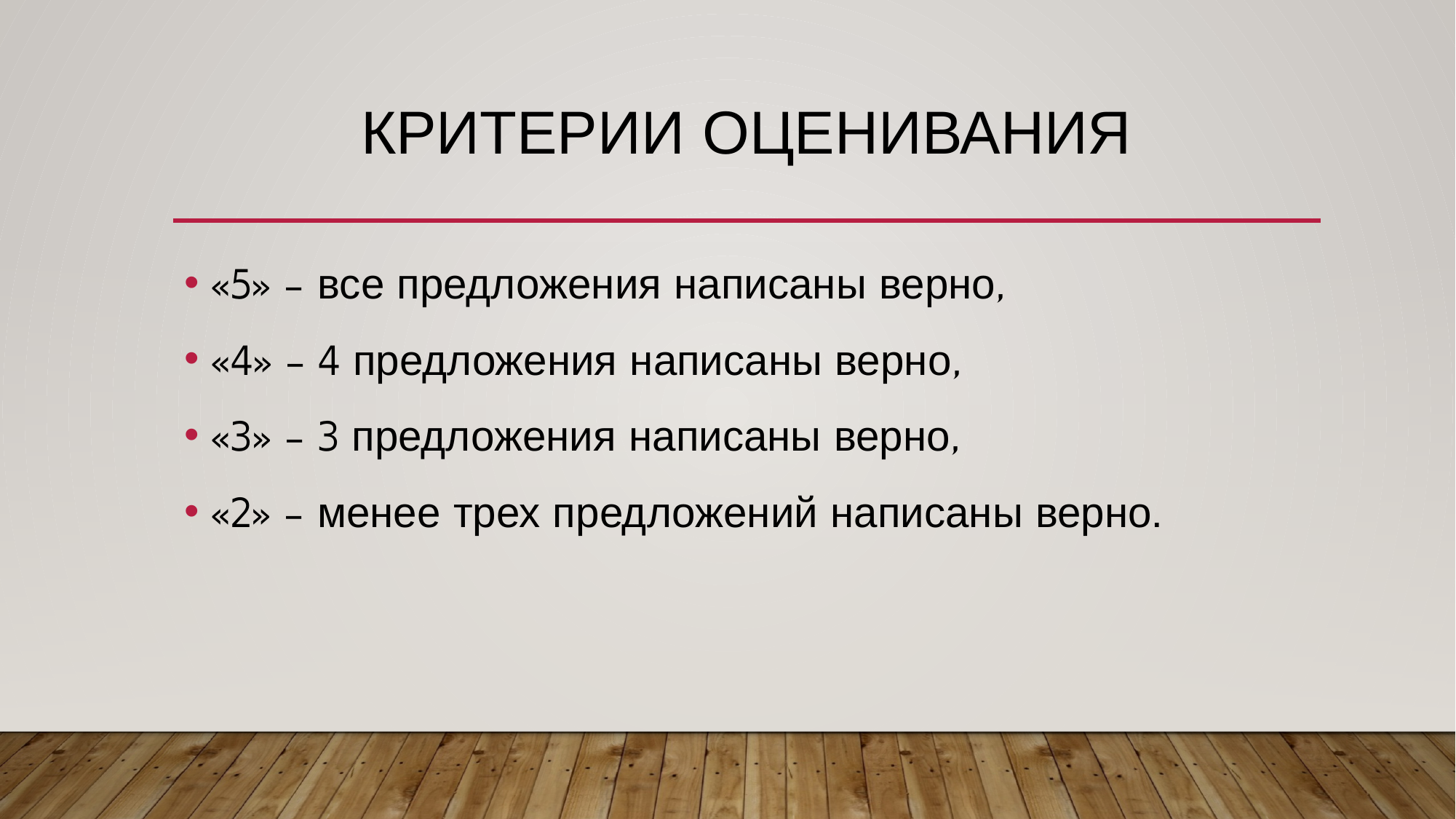

# Критерии оценивания
«5» – все предложения написаны верно,
«4» – 4 предложения написаны верно,
«3» – 3 предложения написаны верно,
«2» – менее трех предложений написаны верно.